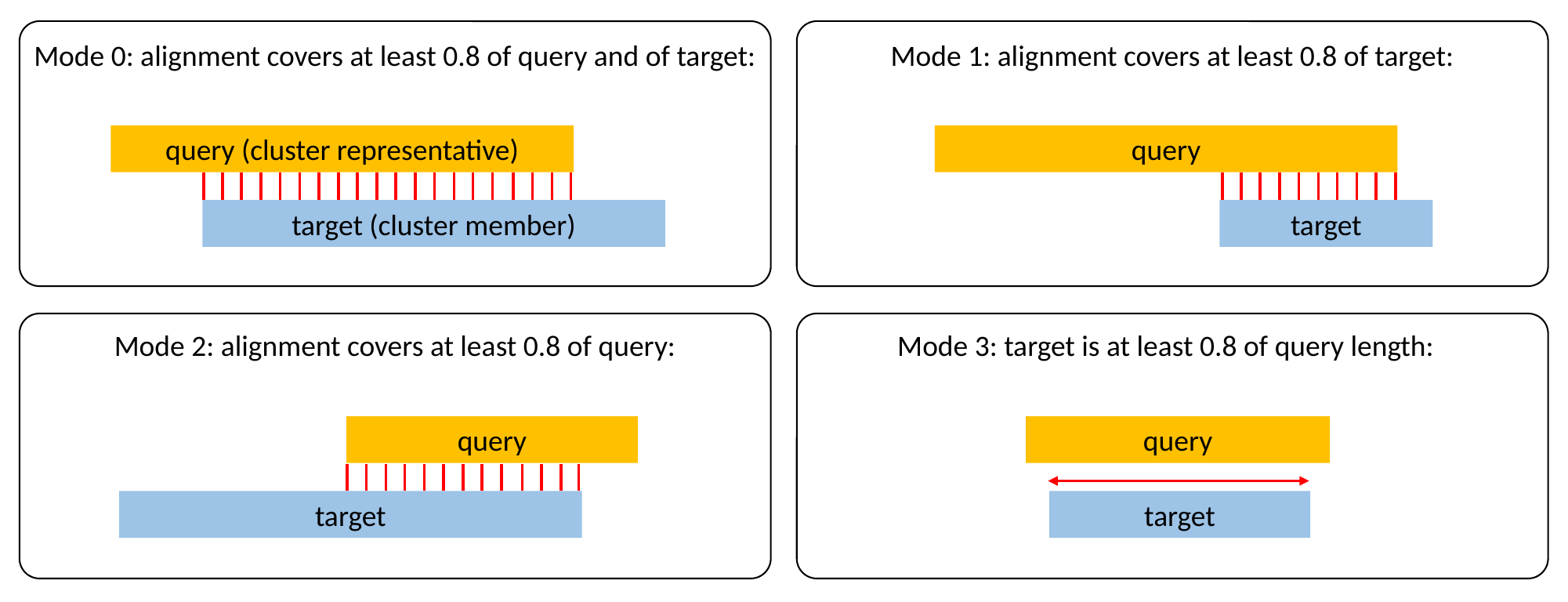

Mode 1: alignment covers at least 0.8 of target:
Mode 0: alignment covers at least 0.8 of query and of target:
query (cluster representative)
query
target (cluster member)
target

Mode 2: alignment covers at least 0.8 of query:
Mode 3: target is at least 0.8 of query length:
query
query
target
target